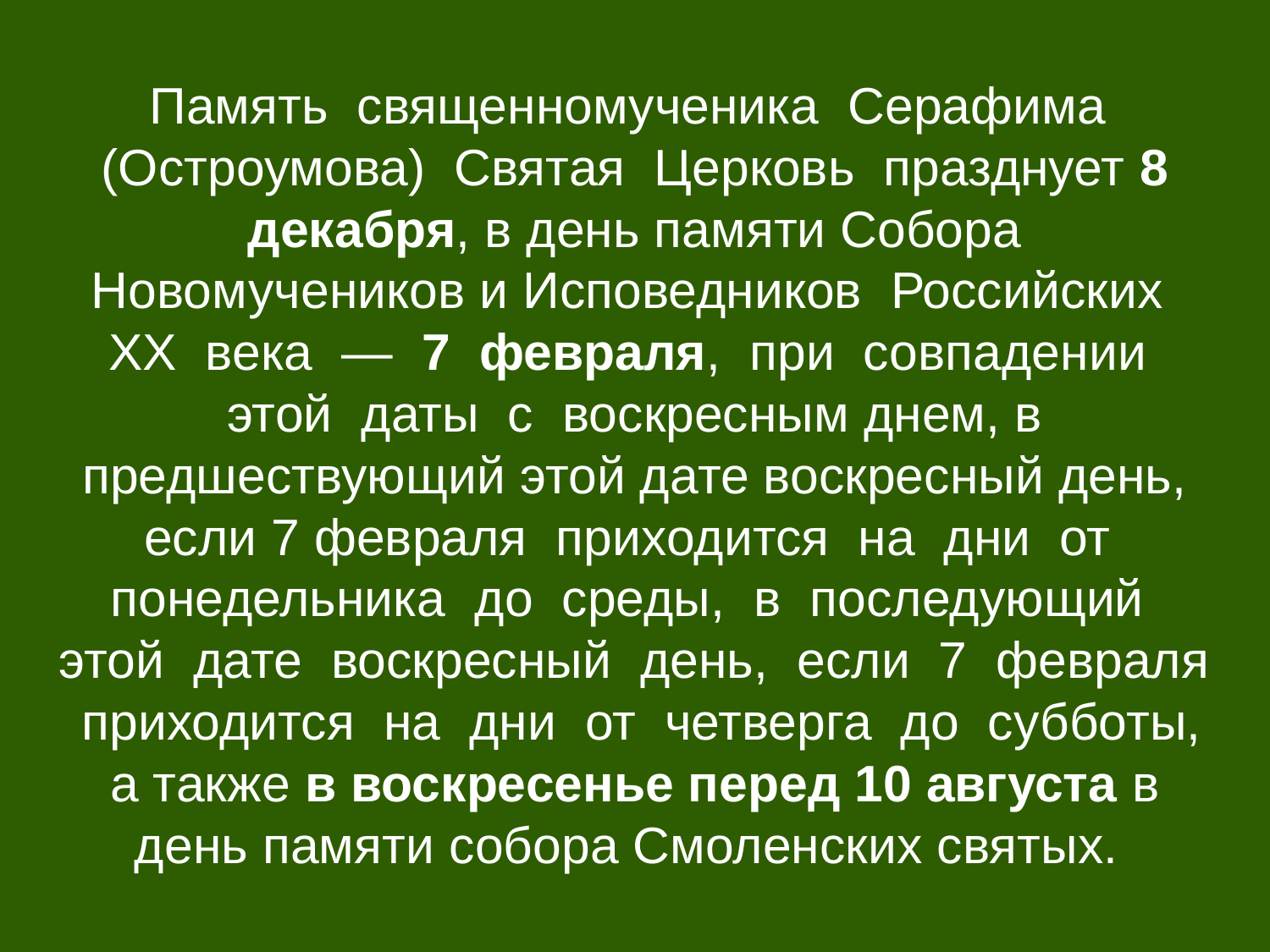

Память  священномученика  Серафима  (Остроумова)  Святая  Церковь  празднует 8 декабря, в день памяти Собора Новомучеников и Исповедников  Российских  XX  века  —  7  февраля,  при  совпадении  этой  даты  с  воскресным днем, в предшествующий этой дате воскресный день, если 7 февраля  приходится  на  дни  от  понедельника  до  среды,  в  последующий  этой  дате  воскресный  день,  если  7  февраля  приходится  на  дни  от  четверга  до  субботы, а также в воскресенье перед 10 августа в день памяти собора Смоленских святых.